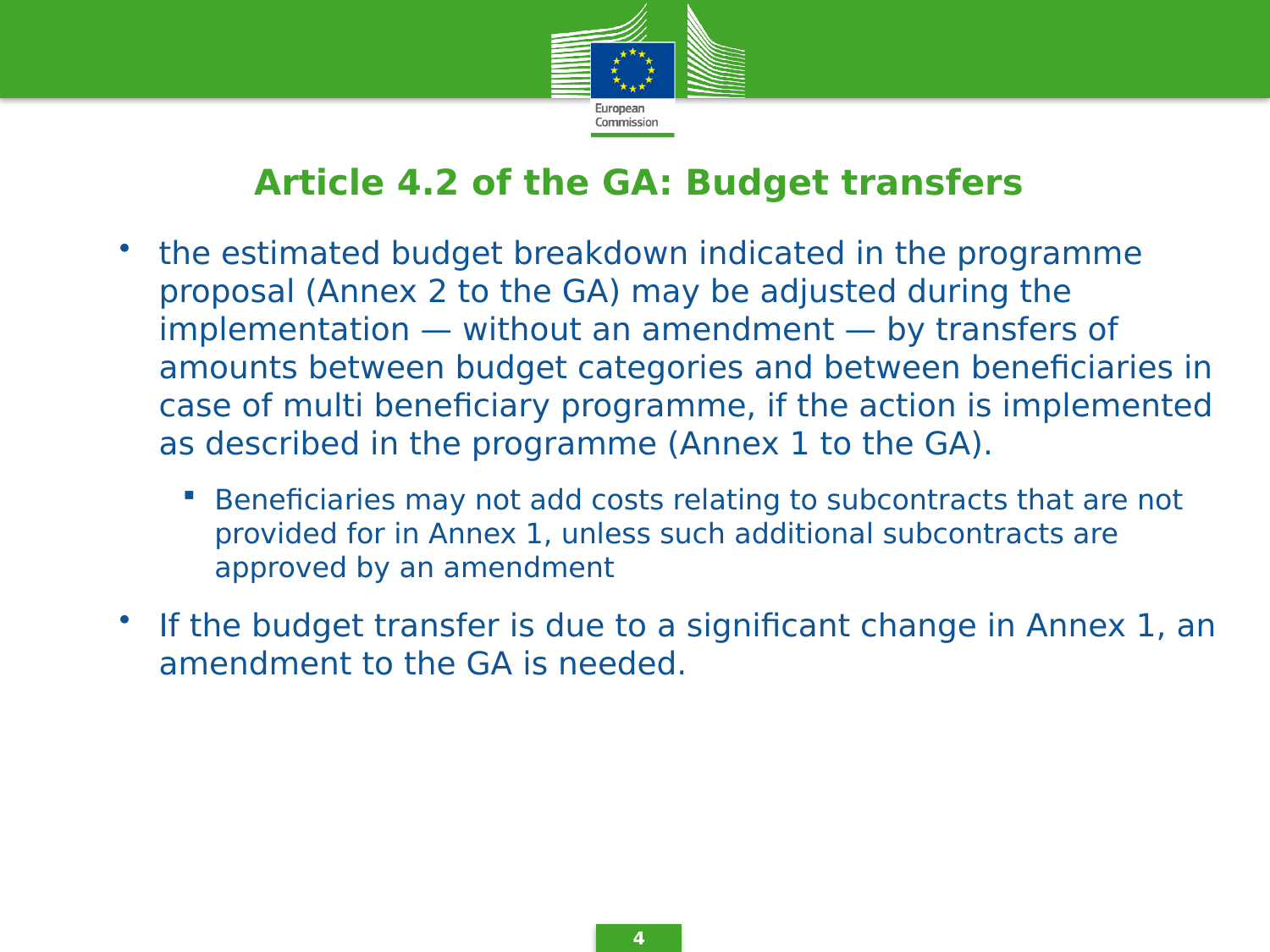

# Article 4.2 of the GA: Budget transfers
the estimated budget breakdown indicated in the programme proposal (Annex 2 to the GA) may be adjusted during the implementation — without an amendment — by transfers of amounts between budget categories and between beneficiaries in case of multi beneficiary programme, if the action is implemented as described in the programme (Annex 1 to the GA).
Beneficiaries may not add costs relating to subcontracts that are not provided for in Annex 1, unless such additional subcontracts are approved by an amendment
If the budget transfer is due to a significant change in Annex 1, an amendment to the GA is needed.

4